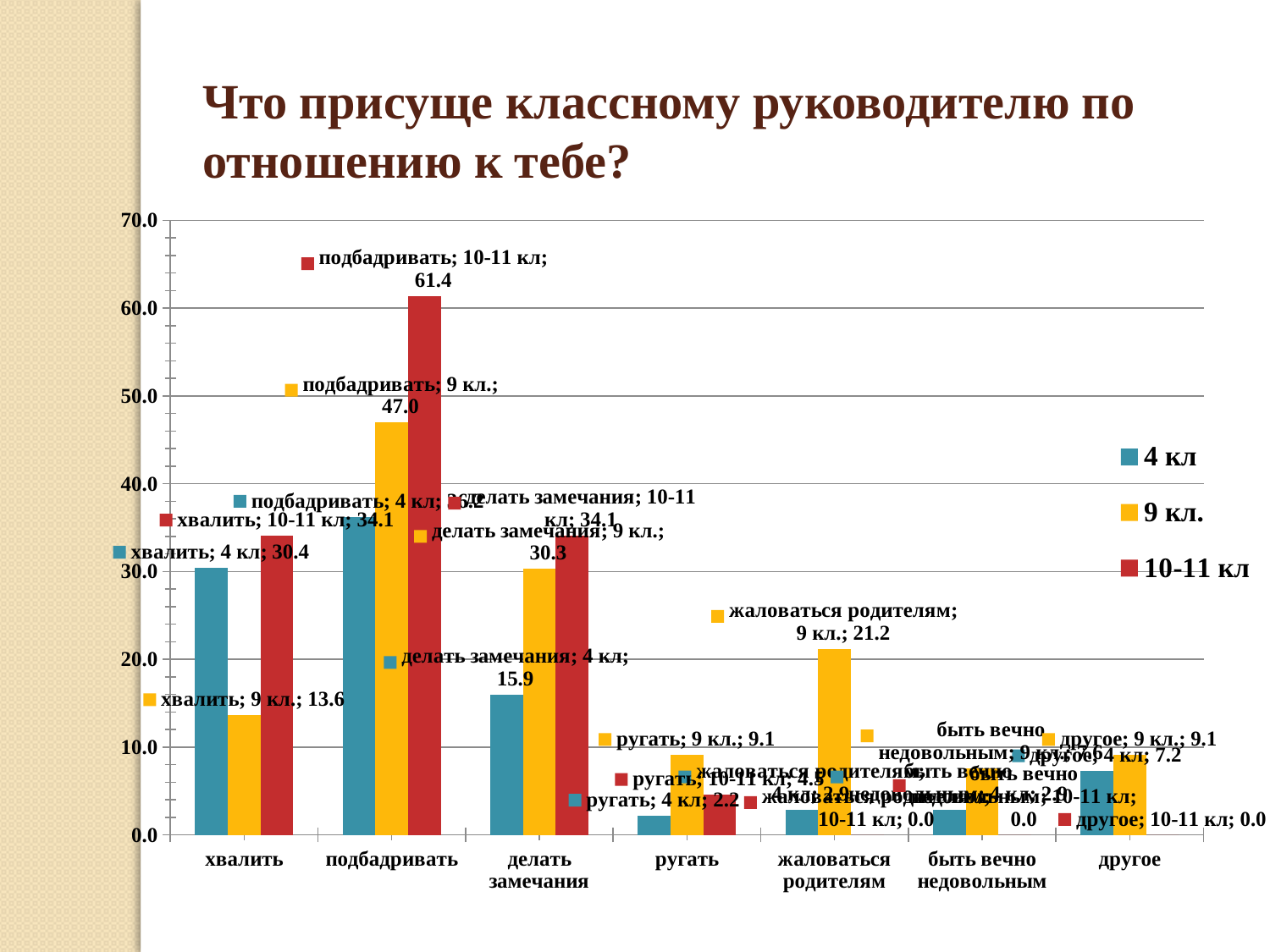

Что присуще классному руководителю по отношению к тебе?

### Chart

| Category | 4 кл | 9 кл. | 10-11 кл |
|---|---|---|---|
| хвалить | 30.434782608695652 | 13.636363636363637 | 34.090909090909115 |
| подбадривать | 36.231884057970994 | 46.96969696969694 | 61.363636363636324 |
| делать замечания | 15.942028985507246 | 30.303030303030294 | 34.090909090909115 |
| ругать | 2.1739130434782608 | 9.090909090909097 | 4.545454545454546 |
| жаловаться родителям | 2.8985507246376807 | 21.21212121212119 | None |
| быть вечно недовольным | 2.8985507246376807 | 7.575757575757576 | None |
| другое | 7.246376811594203 | 9.090909090909097 | None |